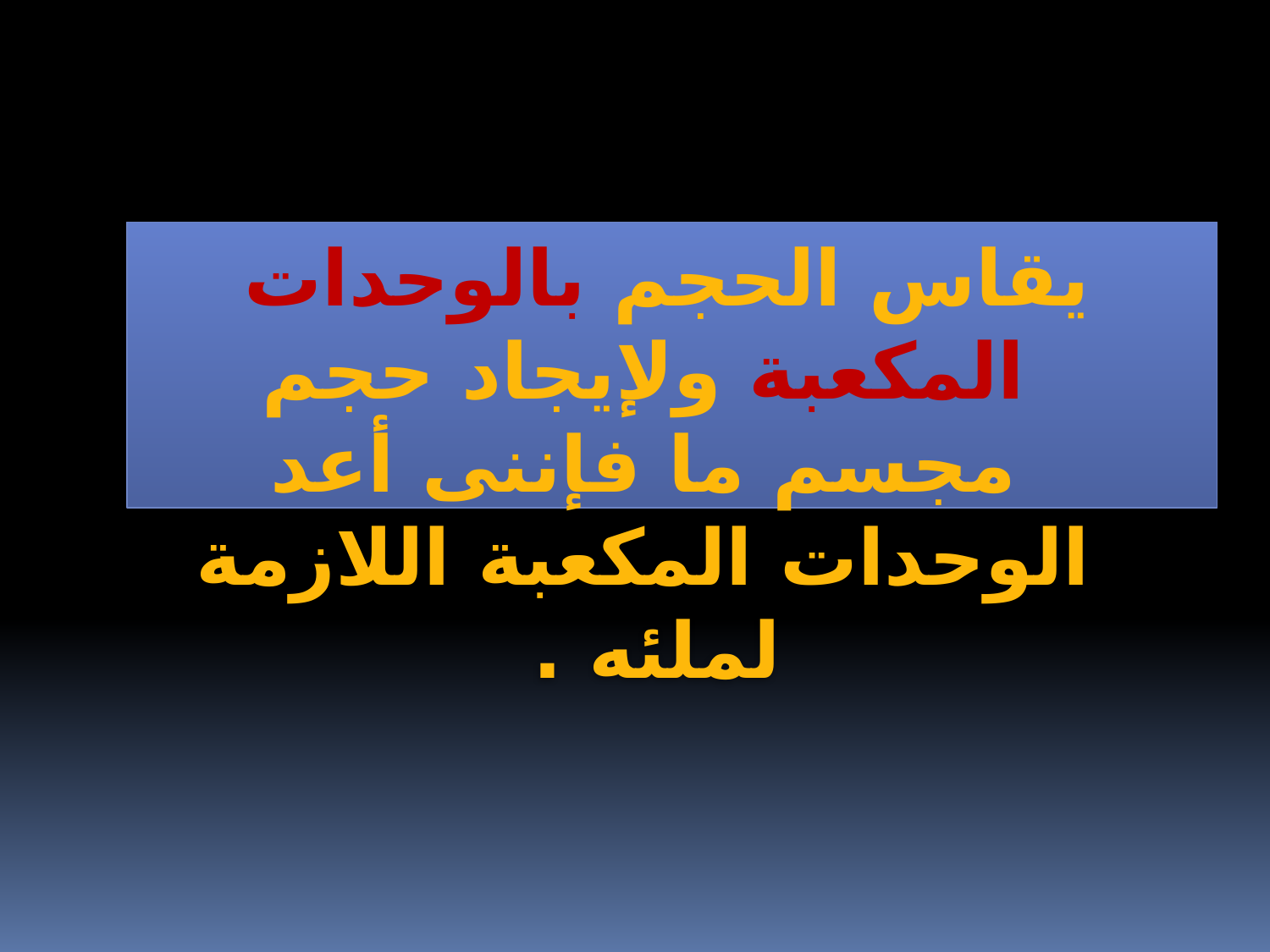

يقاس الحجم بالوحدات المكعبة ولإيجاد حجم مجسم ما فإننى أعد الوحدات المكعبة اللازمة لملئه .